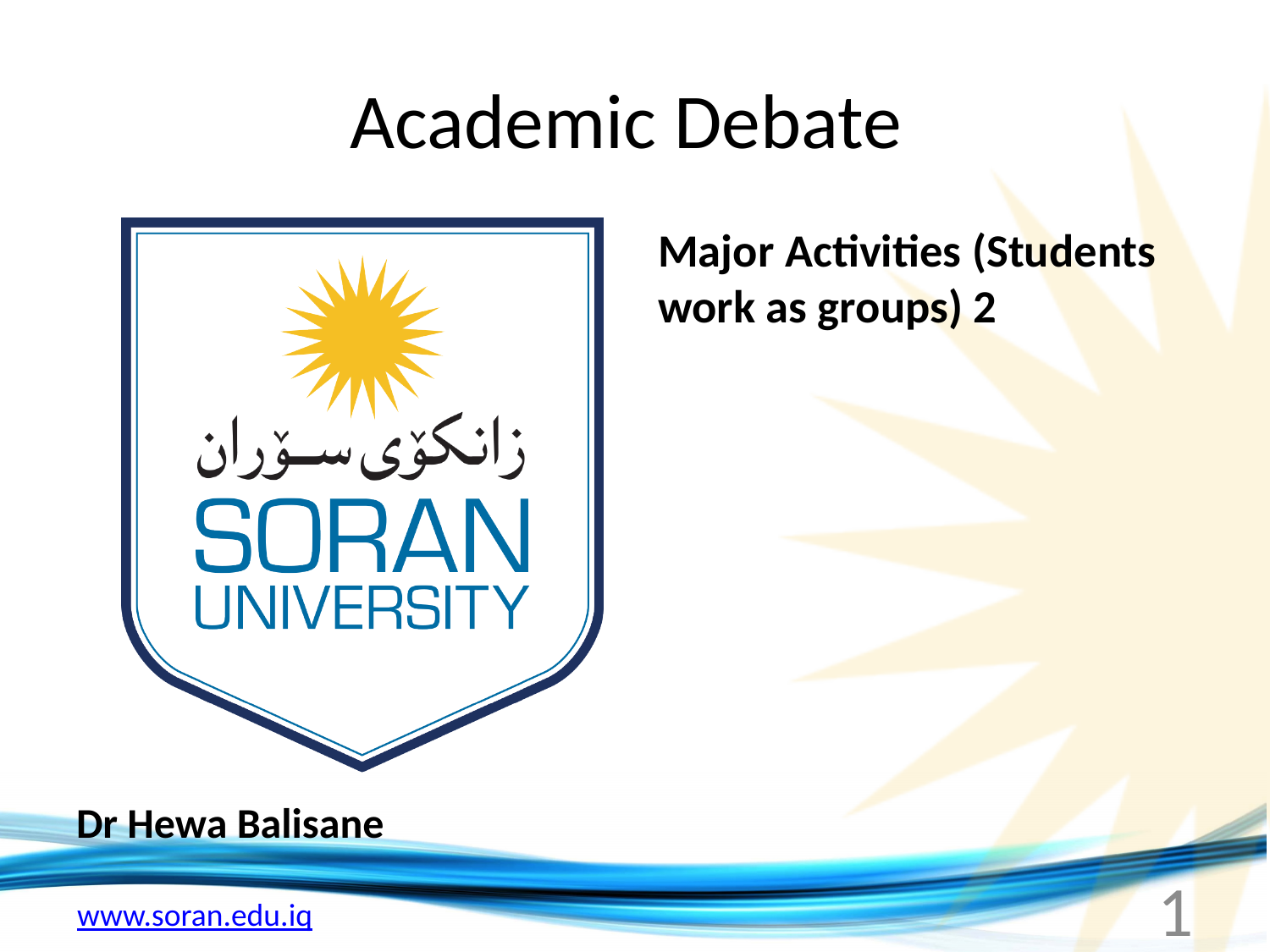

# Academic Debate
Major Activities (Students work as groups) 2

Dr Hewa Balisane
1